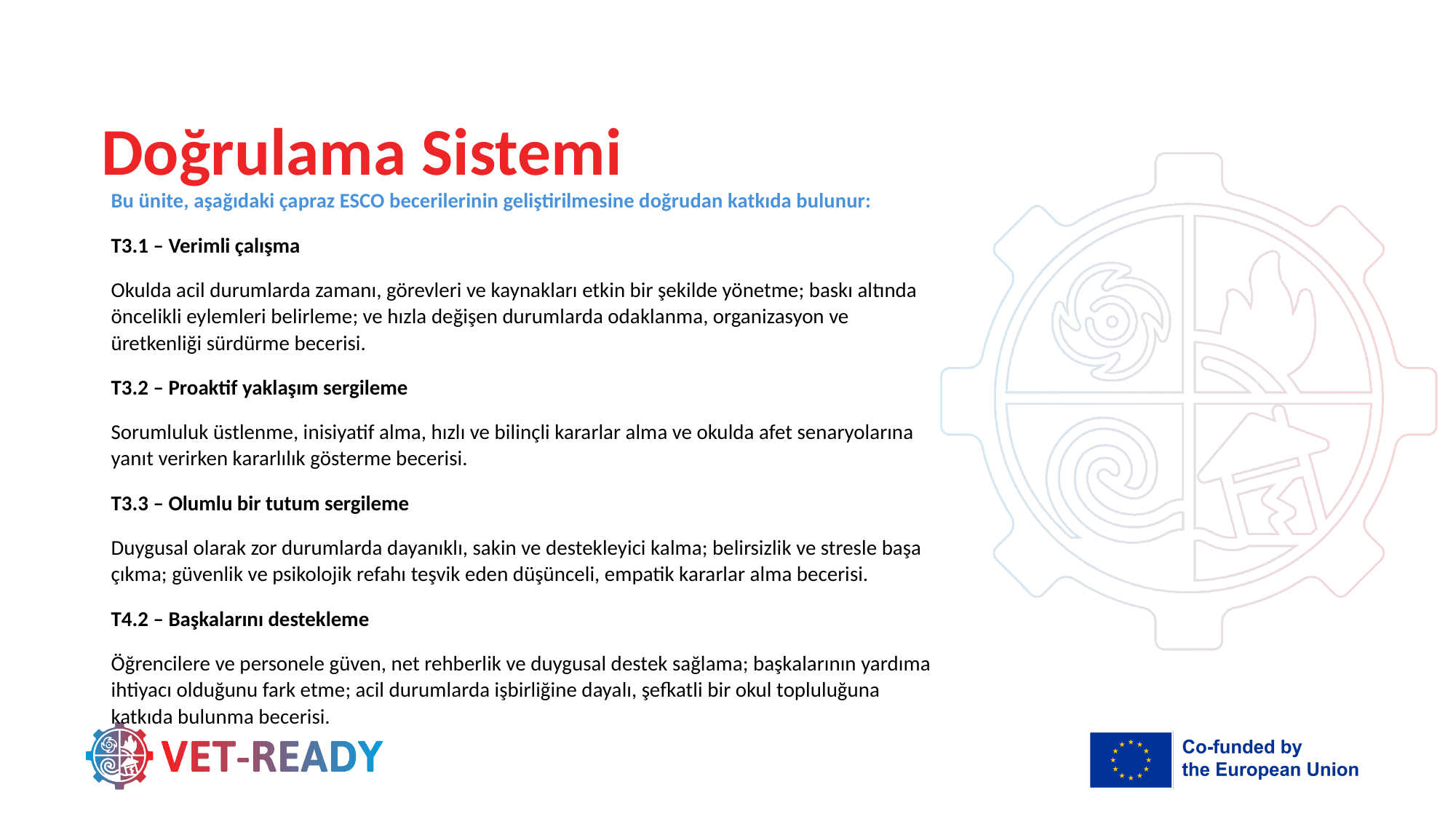

# Doğrulama Sistemi
Bu ünite, aşağıdaki çapraz ESCO becerilerinin geliştirilmesine doğrudan katkıda bulunur:
T3.1 – Verimli çalışma
Okulda acil durumlarda zamanı, görevleri ve kaynakları etkin bir şekilde yönetme; baskı altında öncelikli eylemleri belirleme; ve hızla değişen durumlarda odaklanma, organizasyon ve üretkenliği sürdürme becerisi.
T3.2 – Proaktif yaklaşım sergileme
Sorumluluk üstlenme, inisiyatif alma, hızlı ve bilinçli kararlar alma ve okulda afet senaryolarına yanıt verirken kararlılık gösterme becerisi.
T3.3 – Olumlu bir tutum sergileme
Duygusal olarak zor durumlarda dayanıklı, sakin ve destekleyici kalma; belirsizlik ve stresle başa çıkma; güvenlik ve psikolojik refahı teşvik eden düşünceli, empatik kararlar alma becerisi.
T4.2 – Başkalarını destekleme
Öğrencilere ve personele güven, net rehberlik ve duygusal destek sağlama; başkalarının yardıma ihtiyacı olduğunu fark etme; acil durumlarda işbirliğine dayalı, şefkatli bir okul topluluğuna katkıda bulunma becerisi.